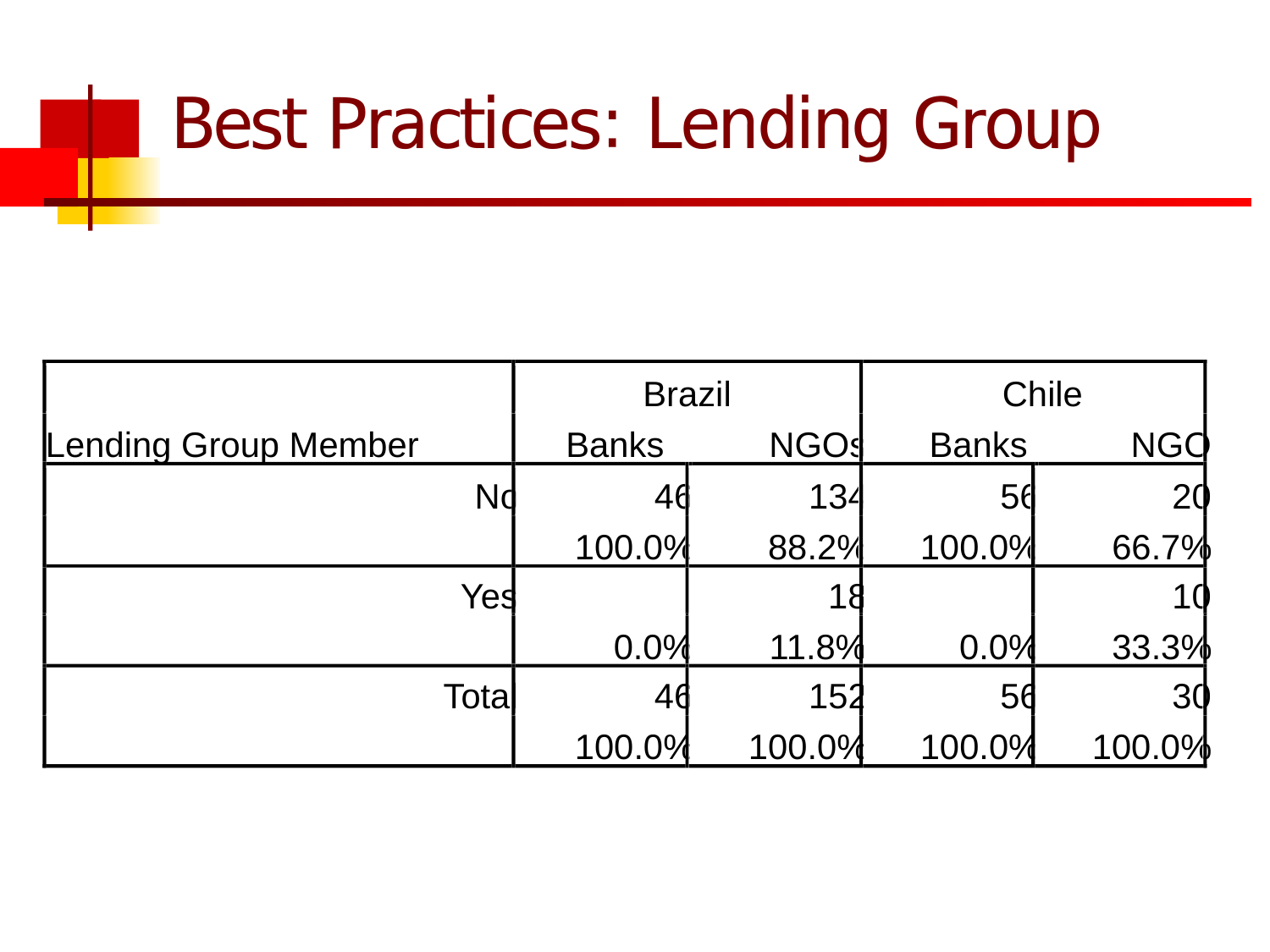

# Best Practices: Lending Group

Brazil

Chile

Lending Group Member

Banks

NGOs

Banks

NGO

No

46

134

56

20

100.0%

88.2%

100.0%

66.7%

Yes

18

10

0.0%

11.8%

0.0%

33.3%

Total

46

152

56

30

100.0%

100.0%

100.0%

100.0%